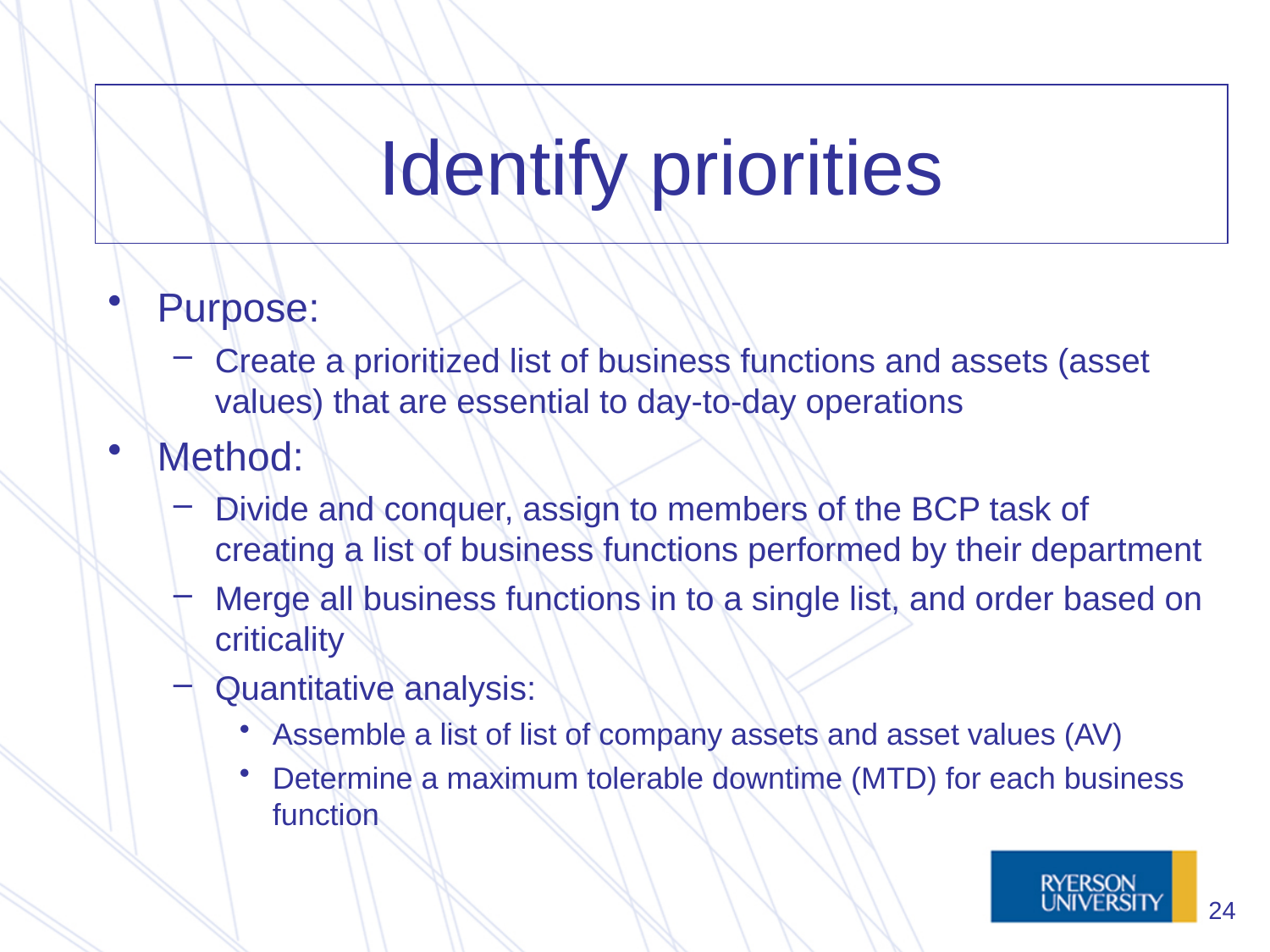

# Identify priorities
Purpose:
Create a prioritized list of business functions and assets (asset values) that are essential to day-to-day operations
Method:
Divide and conquer, assign to members of the BCP task of creating a list of business functions performed by their department
Merge all business functions in to a single list, and order based on criticality
Quantitative analysis:
Assemble a list of list of company assets and asset values (AV)‏
Determine a maximum tolerable downtime (MTD) for each business function
24